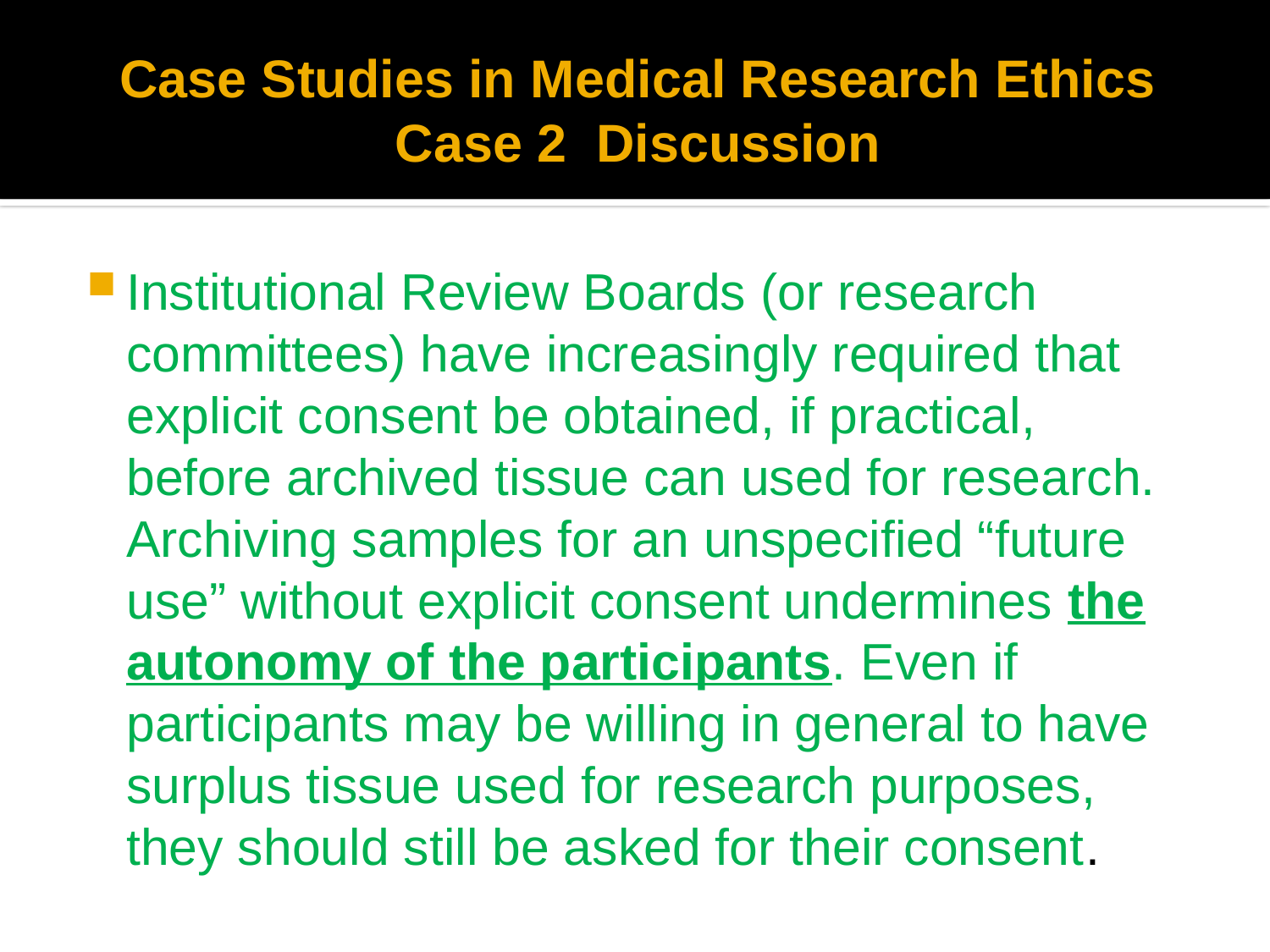

# Case Studies in Medical Research Ethics Case 2  Discussion
Institutional Review Boards (or research committees) have increasingly required that explicit consent be obtained, if practical, before archived tissue can used for research. Archiving samples for an unspecified “future use” without explicit consent undermines the autonomy of the participants. Even if participants may be willing in general to have surplus tissue used for research purposes, they should still be asked for their consent.